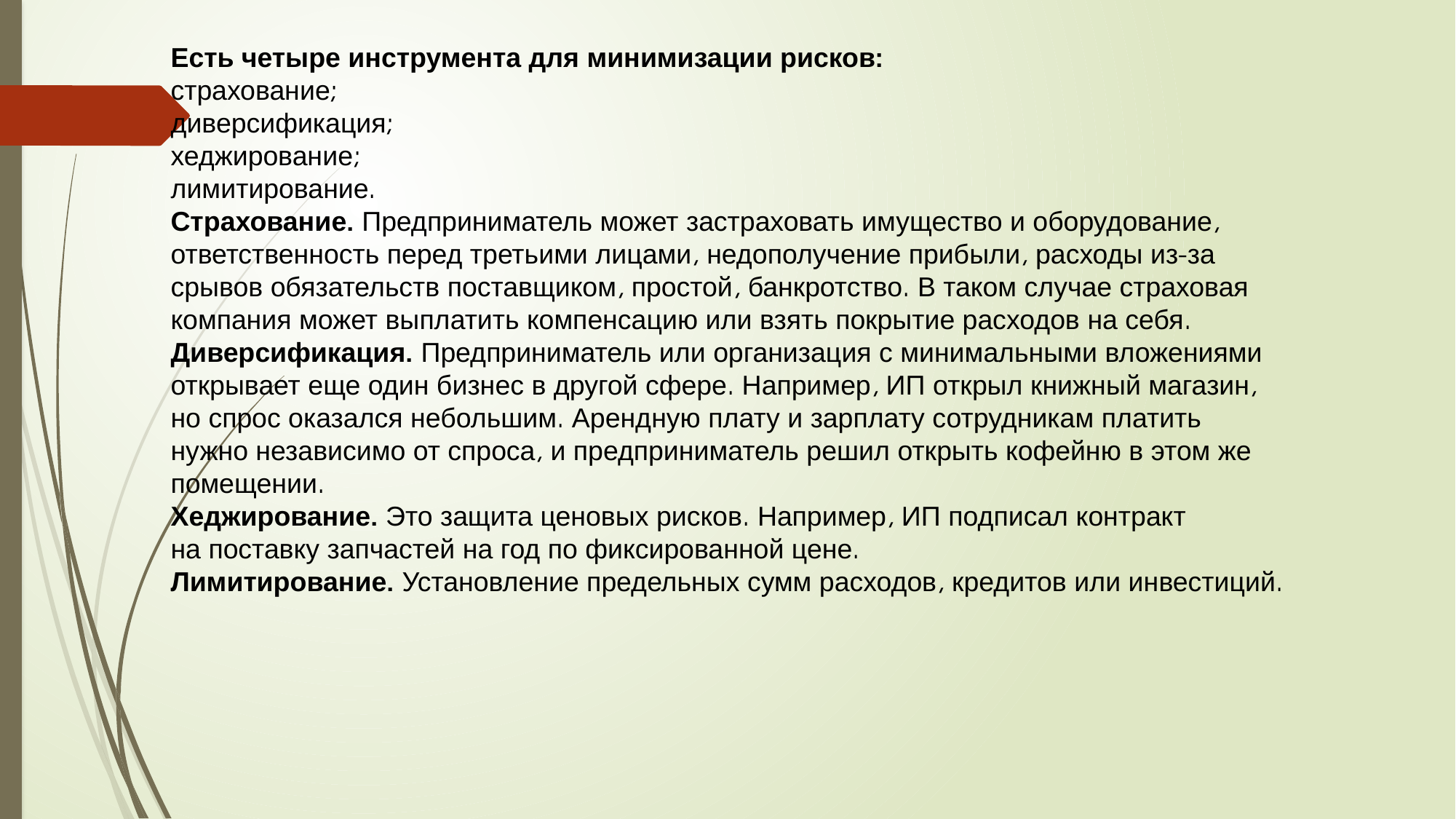

Есть четыре инструмента для минимизации рисков:
страхование;
диверсификация;
хеджирование;
лимитирование.
Страхование. Предприниматель может застраховать имущество и оборудование, ответственность перед третьими лицами, недополучение прибыли, расходы из-за срывов обязательств поставщиком, простой, банкротство. В таком случае страховая компания может выплатить компенсацию или взять покрытие расходов на себя.
Диверсификация. Предприниматель или организация с минимальными вложениями открывает еще один бизнес в другой сфере. Например, ИП открыл книжный магазин, но спрос оказался небольшим. Арендную плату и зарплату сотрудникам платить нужно независимо от спроса, и предприниматель решил открыть кофейню в этом же помещении.
Хеджирование. Это защита ценовых рисков. Например, ИП подписал контракт на поставку запчастей на год по фиксированной цене.
Лимитирование. Установление предельных сумм расходов, кредитов или инвестиций.